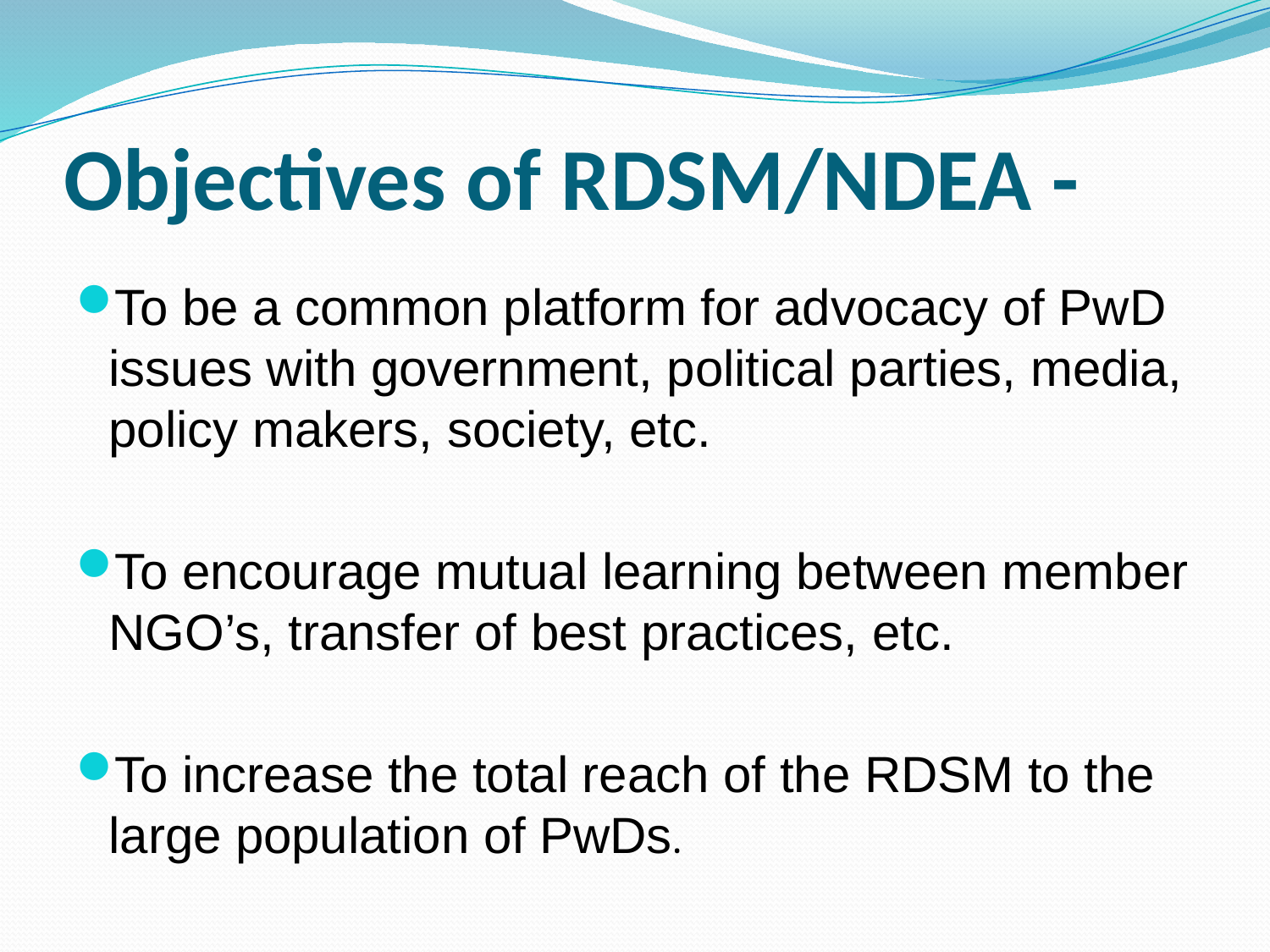

# Objectives of RDSM/NDEA -
To be a common platform for advocacy of PwD issues with government, political parties, media, policy makers, society, etc.

To encourage mutual learning between member NGO’s, transfer of best practices, etc.

To increase the total reach of the RDSM to the large population of PwDs.